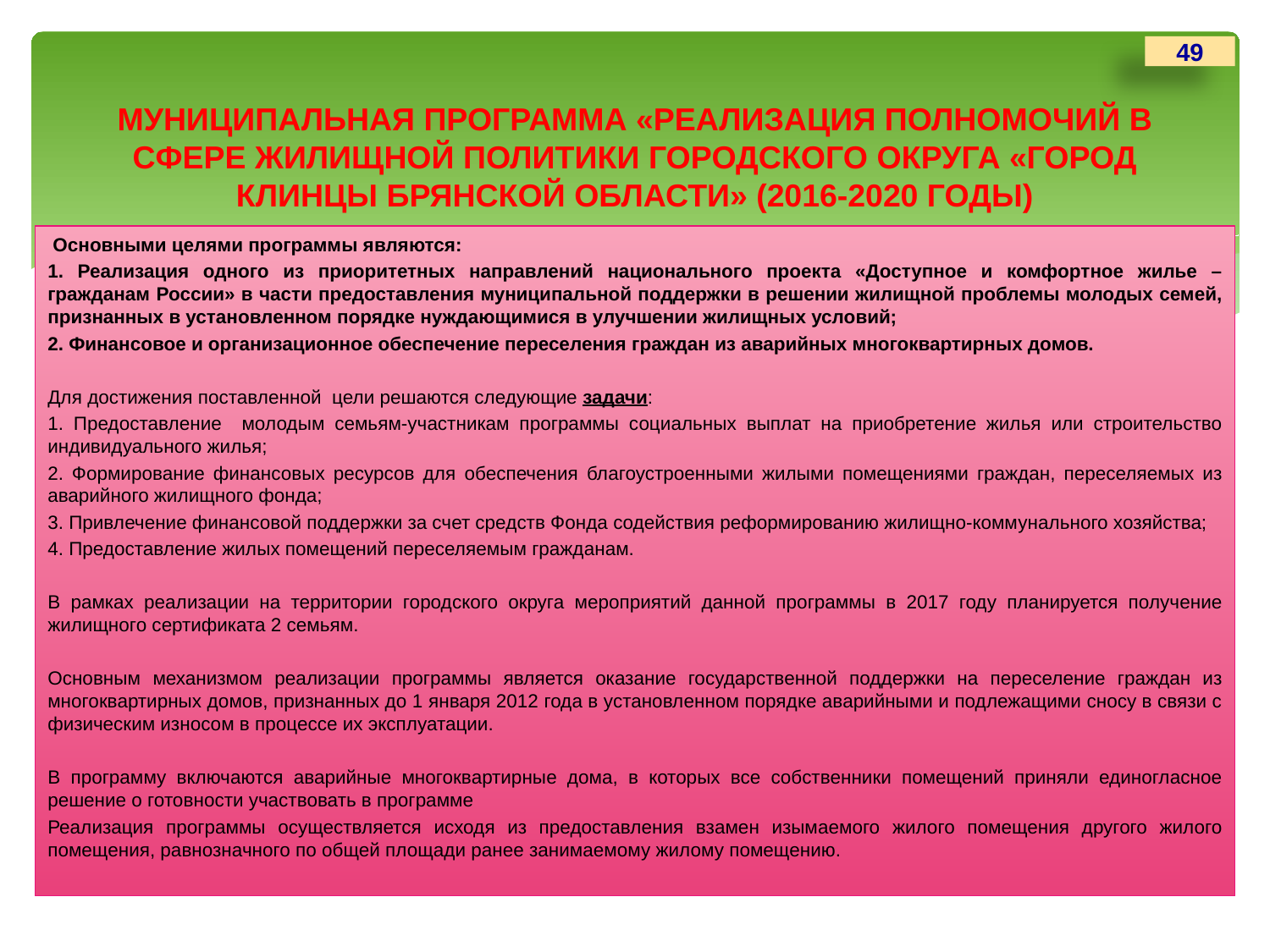

49
# МУНИЦИПАЛЬНАЯ ПРОГРАММА «РЕАЛИЗАЦИЯ ПОЛНОМОЧИЙ В СФЕРЕ ЖИЛИЩНОЙ ПОЛИТИКИ ГОРОДСКОГО ОКРУГА «ГОРОД КЛИНЦЫ БРЯНСКОЙ ОБЛАСТИ» (2016-2020 ГОДЫ)
 Основными целями программы являются:
1. Реализация одного из приоритетных направлений национального проекта «Доступное и комфортное жилье – гражданам России» в части предоставления муниципальной поддержки в решении жилищной проблемы молодых семей, признанных в установленном порядке нуждающимися в улучшении жилищных условий;
2. Финансовое и организационное обеспечение переселения граждан из аварийных многоквартирных домов.

Для достижения поставленной  цели решаются следующие задачи:
1. Предоставление  молодым семьям-участникам программы социальных выплат на приобретение жилья или строительство индивидуального жилья;
2. Формирование финансовых ресурсов для обеспечения благоустроенными жилыми помещениями граждан, переселяемых из аварийного жилищного фонда;
3. Привлечение финансовой поддержки за счет средств Фонда содействия реформированию жилищно-коммунального хозяйства;
4. Предоставление жилых помещений переселяемым гражданам.

В рамках реализации на территории городского округа мероприятий данной программы в 2017 году планируется получение жилищного сертификата 2 семьям.

Основным механизмом реализации программы является оказание государственной поддержки на переселение граждан из многоквартирных домов, признанных до 1 января 2012 года в установленном порядке аварийными и подлежащими сносу в связи с физическим износом в процессе их эксплуатации.

В программу включаются аварийные многоквартирные дома, в которых все собственники помещений приняли единогласное решение о готовности участвовать в программе
Реализация программы осуществляется исходя из предоставления взамен изымаемого жилого помещения другого жилого помещения, равнозначного по общей площади ранее занимаемому жилому помещению.